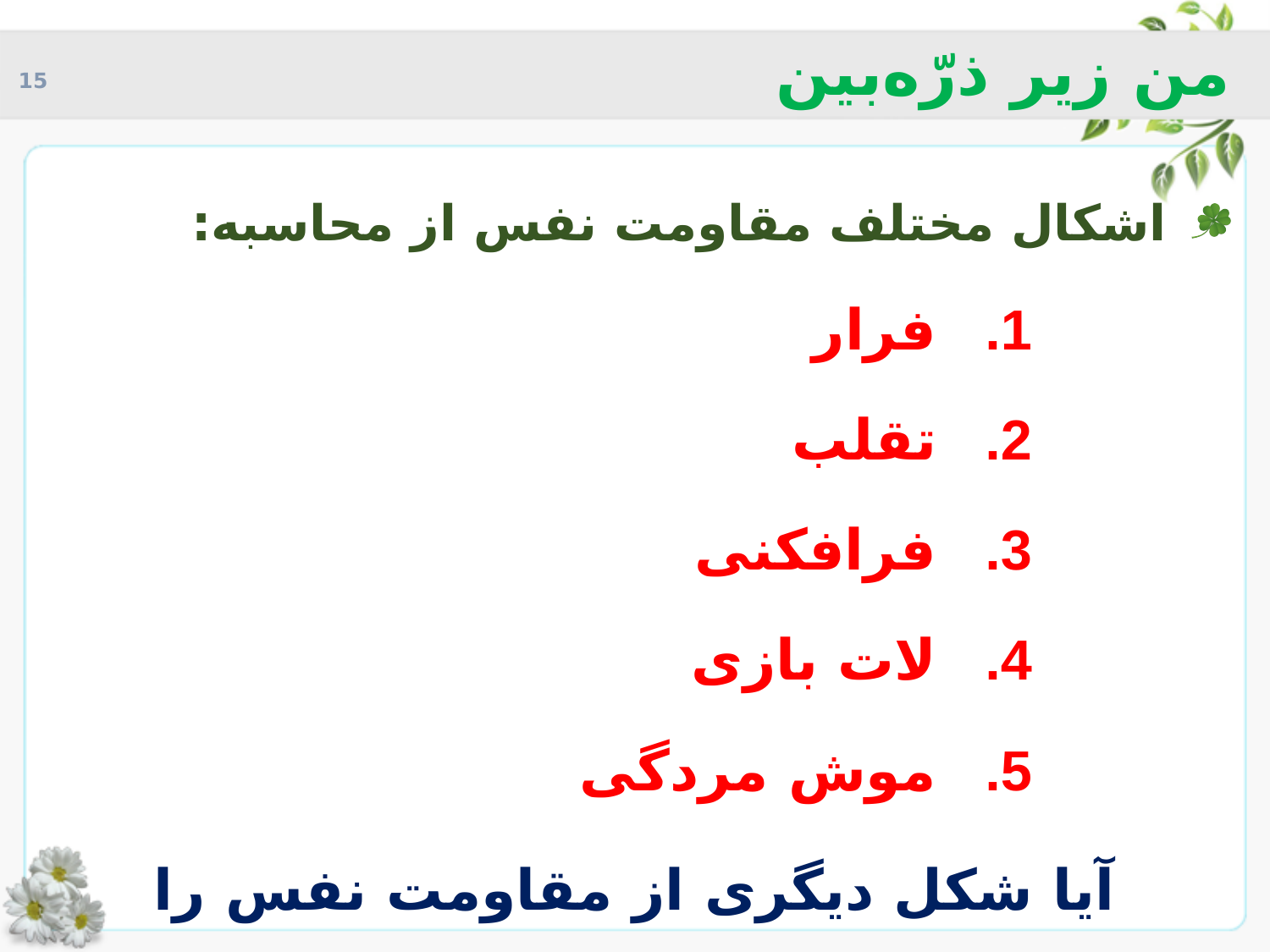

# من زیر ذرّه‌بین
اشکال مختلف مقاومت نفس از محاسبه:
فرار
تقلب
فرافکنی
لات بازی
موش مردگی
آیا شکل دیگری از مقاومت نفس را می‌شناسید؟